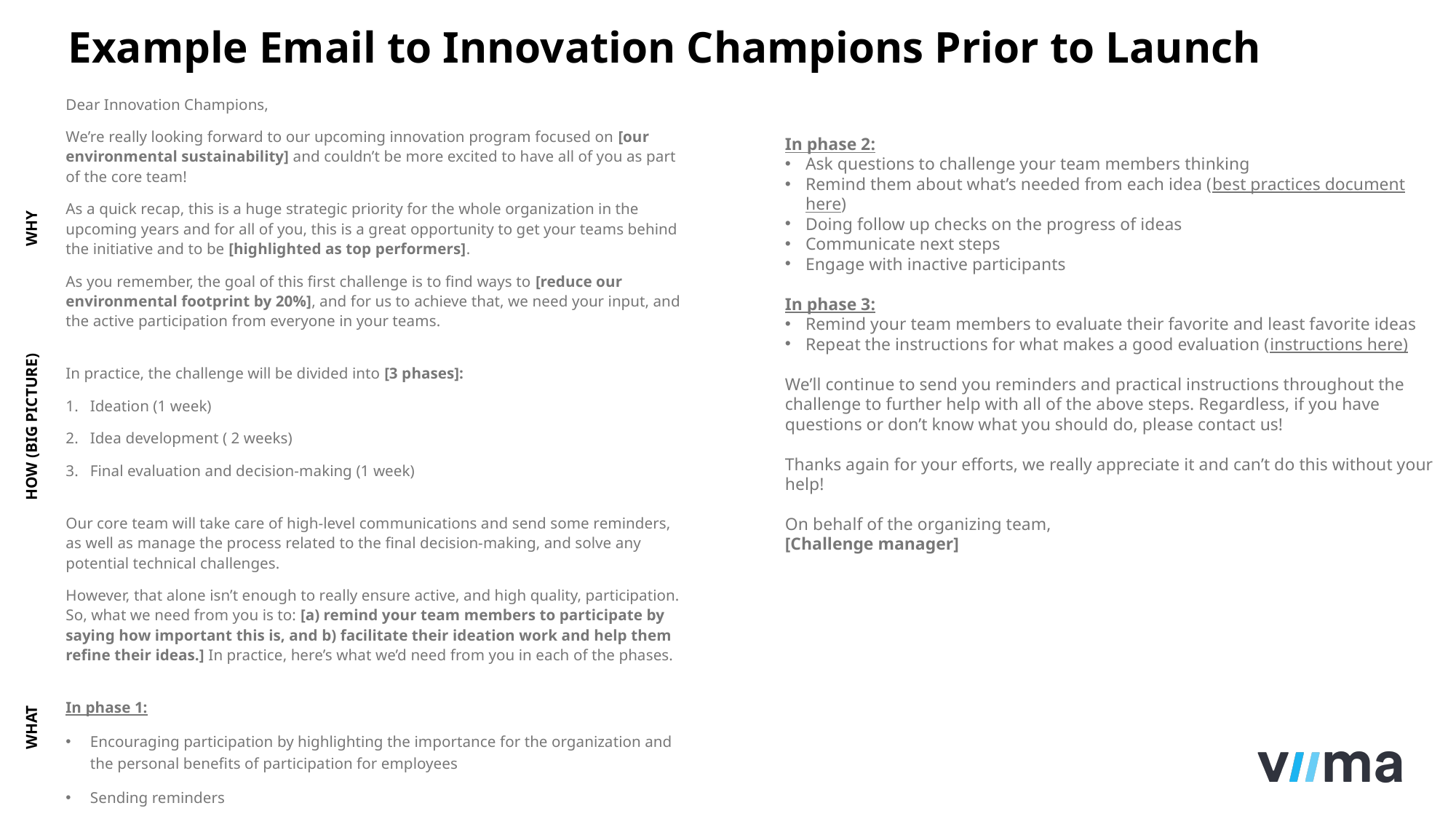

# Example Email to Innovation Champions Prior to Launch
Dear Innovation Champions,
We’re really looking forward to our upcoming innovation program focused on [our environmental sustainability] and couldn’t be more excited to have all of you as part of the core team!
As a quick recap, this is a huge strategic priority for the whole organization in the upcoming years and for all of you, this is a great opportunity to get your teams behind the initiative and to be [highlighted as top performers].
As you remember, the goal of this first challenge is to find ways to [reduce our environmental footprint by 20%], and for us to achieve that, we need your input, and the active participation from everyone in your teams.
In practice, the challenge will be divided into [3 phases]:
Ideation (1 week)
Idea development ( 2 weeks)
Final evaluation and decision-making (1 week)
Our core team will take care of high-level communications and send some reminders, as well as manage the process related to the final decision-making, and solve any potential technical challenges.
However, that alone isn’t enough to really ensure active, and high quality, participation. So, what we need from you is to: [a) remind your team members to participate by saying how important this is, and b) facilitate their ideation work and help them refine their ideas.] In practice, here’s what we’d need from you in each of the phases.
In phase 1:
Encouraging participation by highlighting the importance for the organization and the personal benefits of participation for employees
Sending reminders
In phase 2:
Ask questions to challenge your team members thinking
Remind them about what’s needed from each idea (best practices document here)
Doing follow up checks on the progress of ideas
Communicate next steps
Engage with inactive participants

In phase 3:
Remind your team members to evaluate their favorite and least favorite ideas
Repeat the instructions for what makes a good evaluation (instructions here)

We’ll continue to send you reminders and practical instructions throughout the challenge to further help with all of the above steps. Regardless, if you have questions or don’t know what you should do, please contact us!
Thanks again for your efforts, we really appreciate it and can’t do this without your help!

On behalf of the organizing team,
[Challenge manager]
WHY
HOW (BIG PICTURE)
WHAT